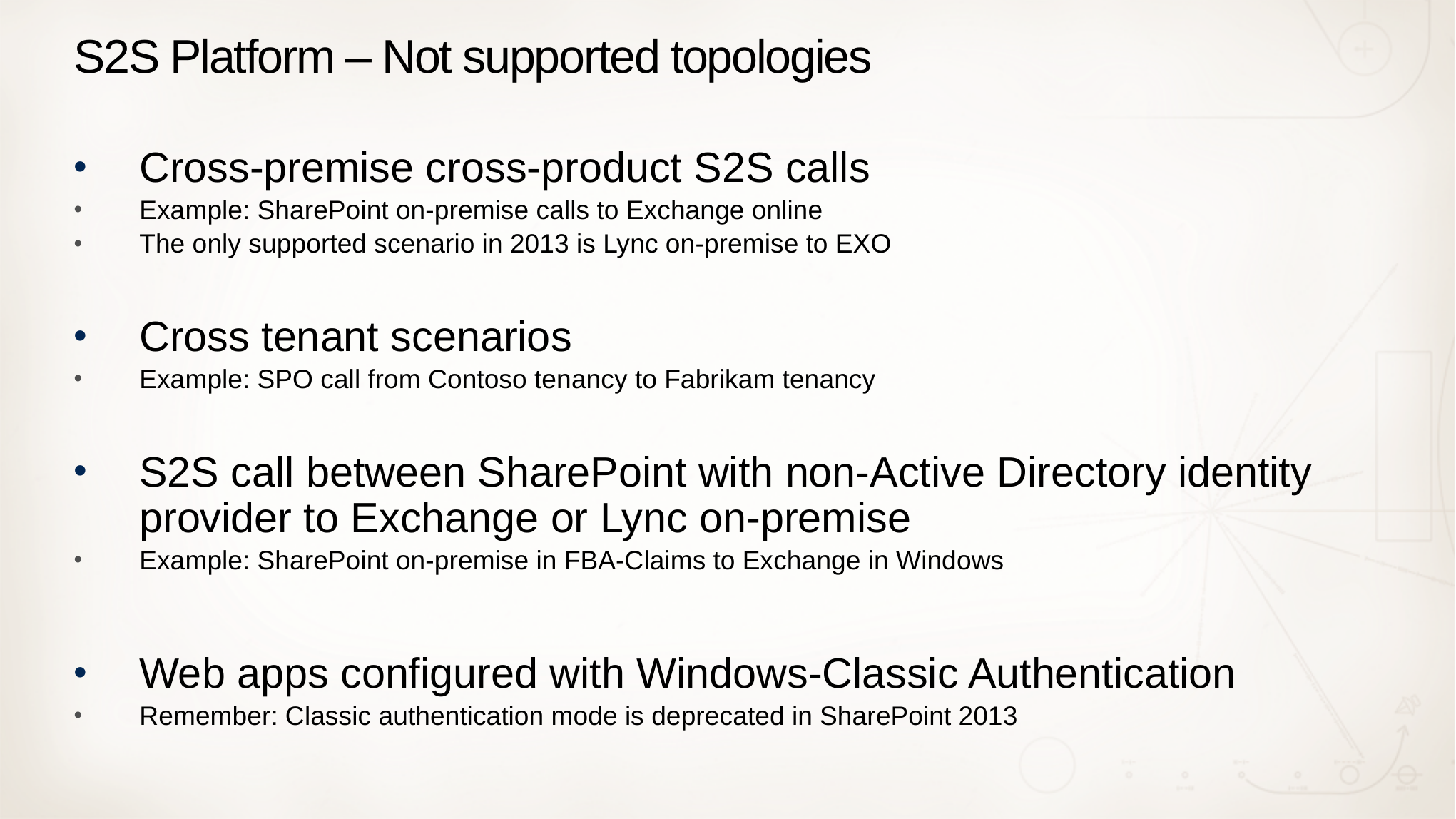

# S2S Platform – Not supported topologies
Cross-premise cross-product S2S calls
Example: SharePoint on-premise calls to Exchange online
The only supported scenario in 2013 is Lync on-premise to EXO

Cross tenant scenarios
Example: SPO call from Contoso tenancy to Fabrikam tenancy

S2S call between SharePoint with non-Active Directory identity provider to Exchange or Lync on-premise
Example: SharePoint on-premise in FBA-Claims to Exchange in Windows

Web apps configured with Windows-Classic Authentication
Remember: Classic authentication mode is deprecated in SharePoint 2013